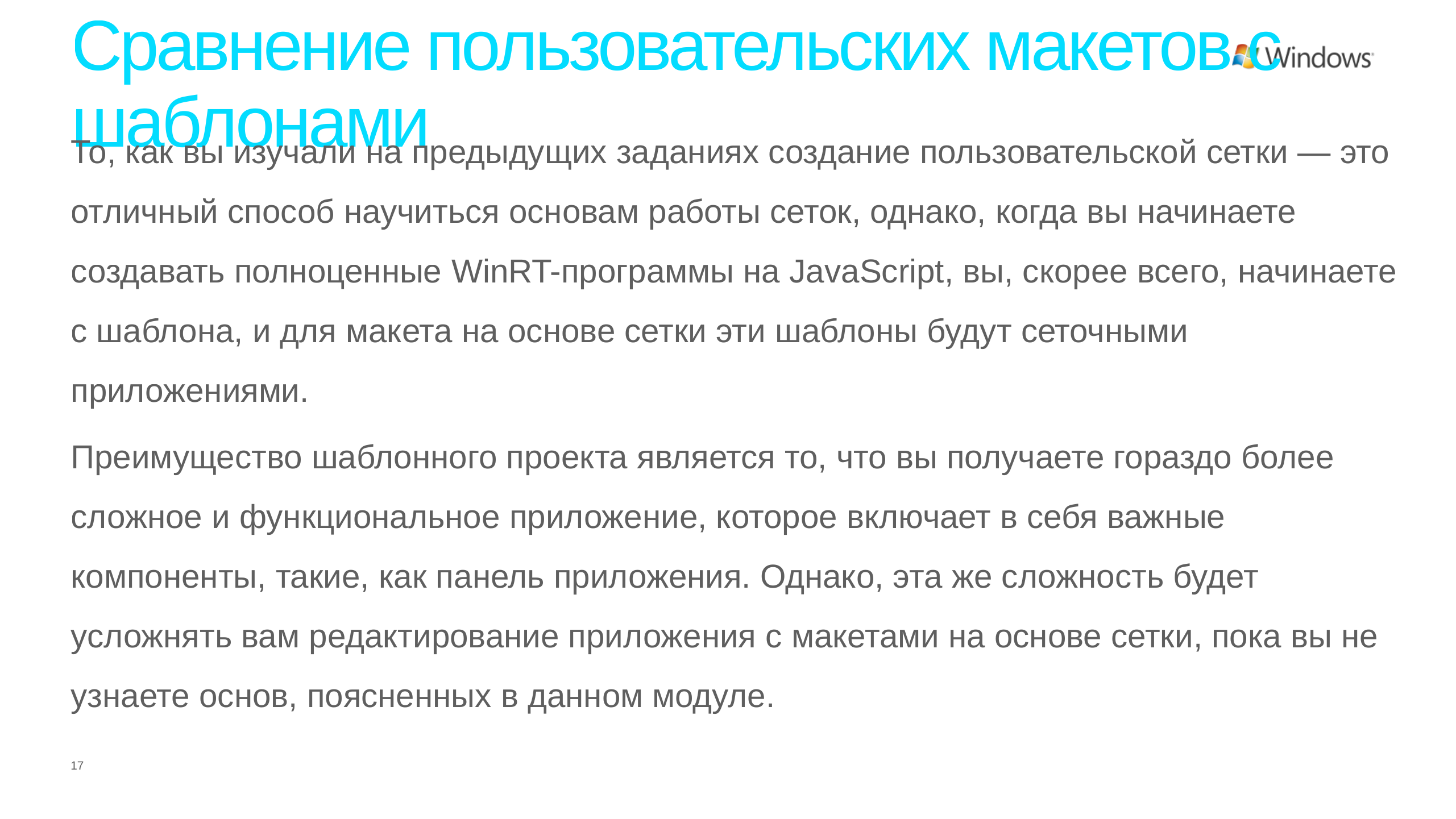

# Сравнение пользовательских макетов с шаблонами
То, как вы изучали на предыдущих заданиях создание пользовательской сетки — это отличный способ научиться основам работы сеток, однако, когда вы начинаете создавать полноценные WinRT-программы на JavaScript, вы, скорее всего, начинаете с шаблона, и для макета на основе сетки эти шаблоны будут сеточными приложениями.
Преимущество шаблонного проекта является то, что вы получаете гораздо более сложное и функциональное приложение, которое включает в себя важные компоненты, такие, как панель приложения. Однако, эта же сложность будет усложнять вам редактирование приложения с макетами на основе сетки, пока вы не узнаете основ, поясненных в данном модуле.